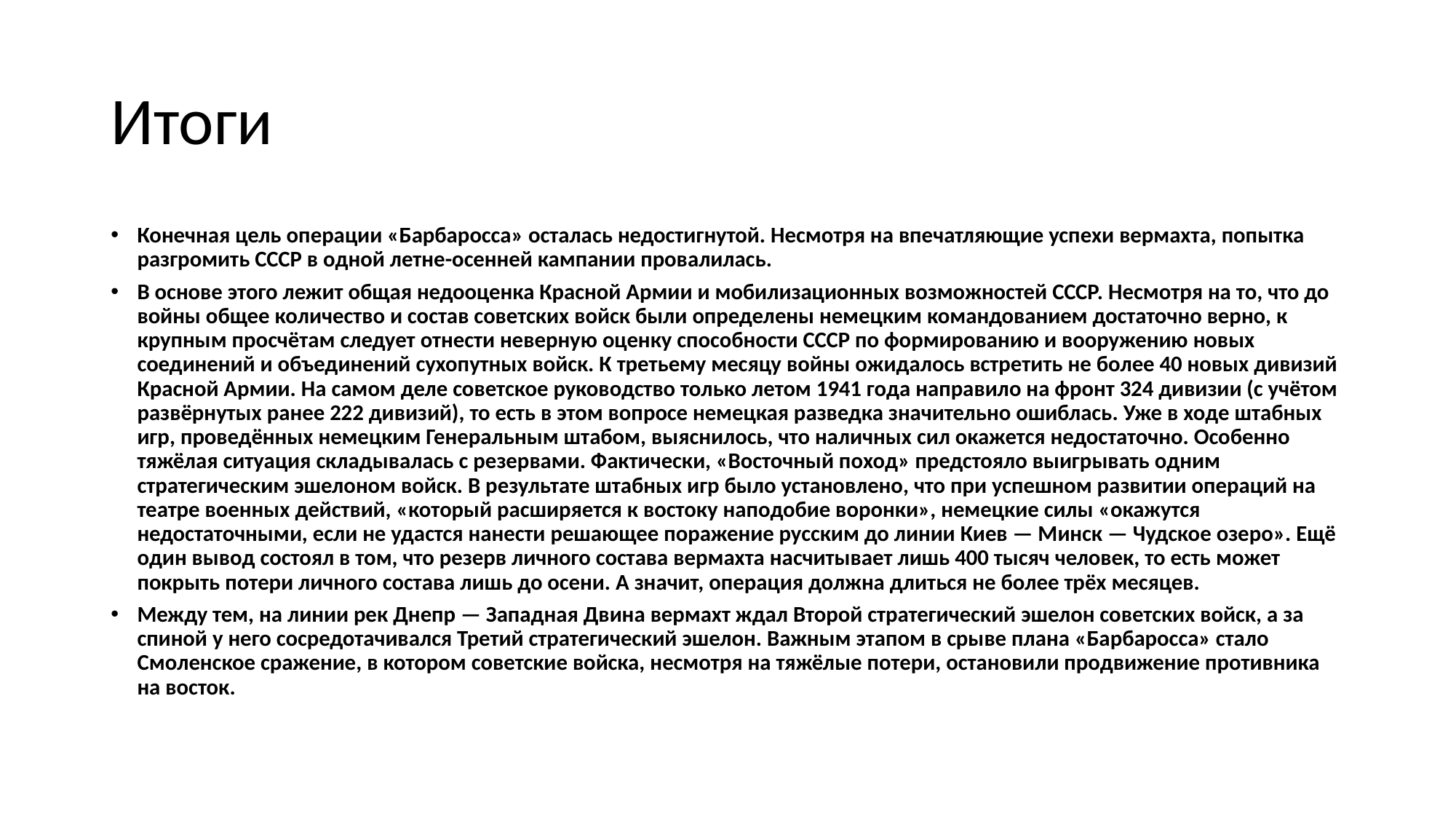

# Итоги
Конечная цель операции «Барбаросса» осталась недостигнутой. Несмотря на впечатляющие успехи вермахта, попытка разгромить СССР в одной летне-осенней кампании провалилась.
В основе этого лежит общая недооценка Красной Армии и мобилизационных возможностей СССР. Несмотря на то, что до войны общее количество и состав советских войск были определены немецким командованием достаточно верно, к крупным просчётам следует отнести неверную оценку способности СССР по формированию и вооружению новых соединений и объединений сухопутных войск. К третьему месяцу войны ожидалось встретить не более 40 новых дивизий Красной Армии. На самом деле советское руководство только летом 1941 года направило на фронт 324 дивизии (с учётом развёрнутых ранее 222 дивизий), то есть в этом вопросе немецкая разведка значительно ошиблась. Уже в ходе штабных игр, проведённых немецким Генеральным штабом, выяснилось, что наличных сил окажется недостаточно. Особенно тяжёлая ситуация складывалась с резервами. Фактически, «Восточный поход» предстояло выигрывать одним стратегическим эшелоном войск. В результате штабных игр было установлено, что при успешном развитии операций на театре военных действий, «который расширяется к востоку наподобие воронки», немецкие силы «окажутся недостаточными, если не удастся нанести решающее поражение русским до линии Киев — Минск — Чудское озеро». Ещё один вывод состоял в том, что резерв личного состава вермахта насчитывает лишь 400 тысяч человек, то есть может покрыть потери личного состава лишь до осени. А значит, операция должна длиться не более трёх месяцев.
Между тем, на линии рек Днепр — Западная Двина вермахт ждал Второй стратегический эшелон советских войск, а за спиной у него сосредотачивался Третий стратегический эшелон. Важным этапом в срыве плана «Барбаросса» стало Смоленское сражение, в котором советские войска, несмотря на тяжёлые потери, остановили продвижение противника на восток.